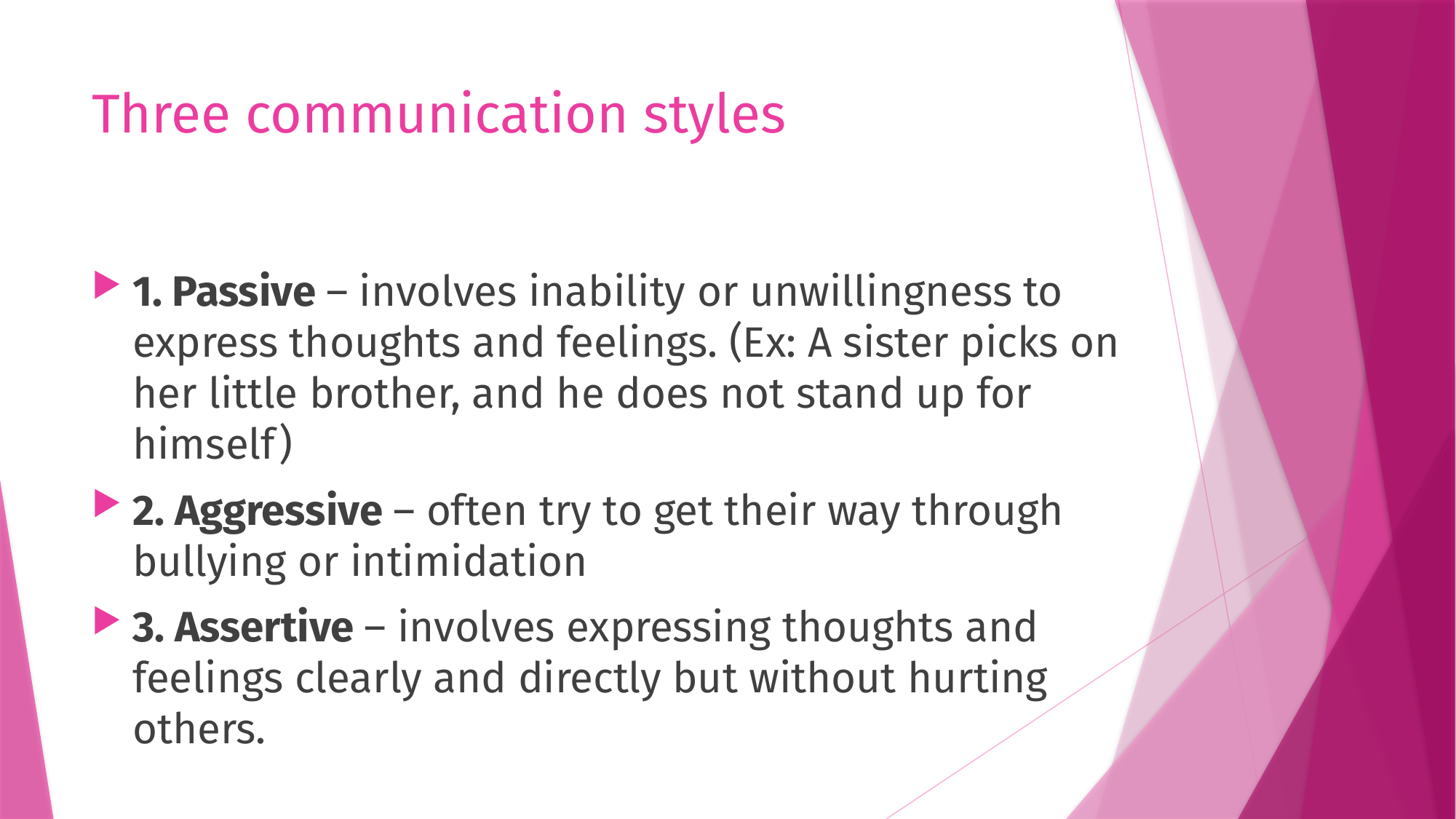

# Three communication styles
1. Passive – involves inability or unwillingness to express thoughts and feelings. (Ex: A sister picks on her little brother, and he does not stand up for himself)
2. Aggressive – often try to get their way through bullying or intimidation
3. Assertive – involves expressing thoughts and feelings clearly and directly but without hurting others.